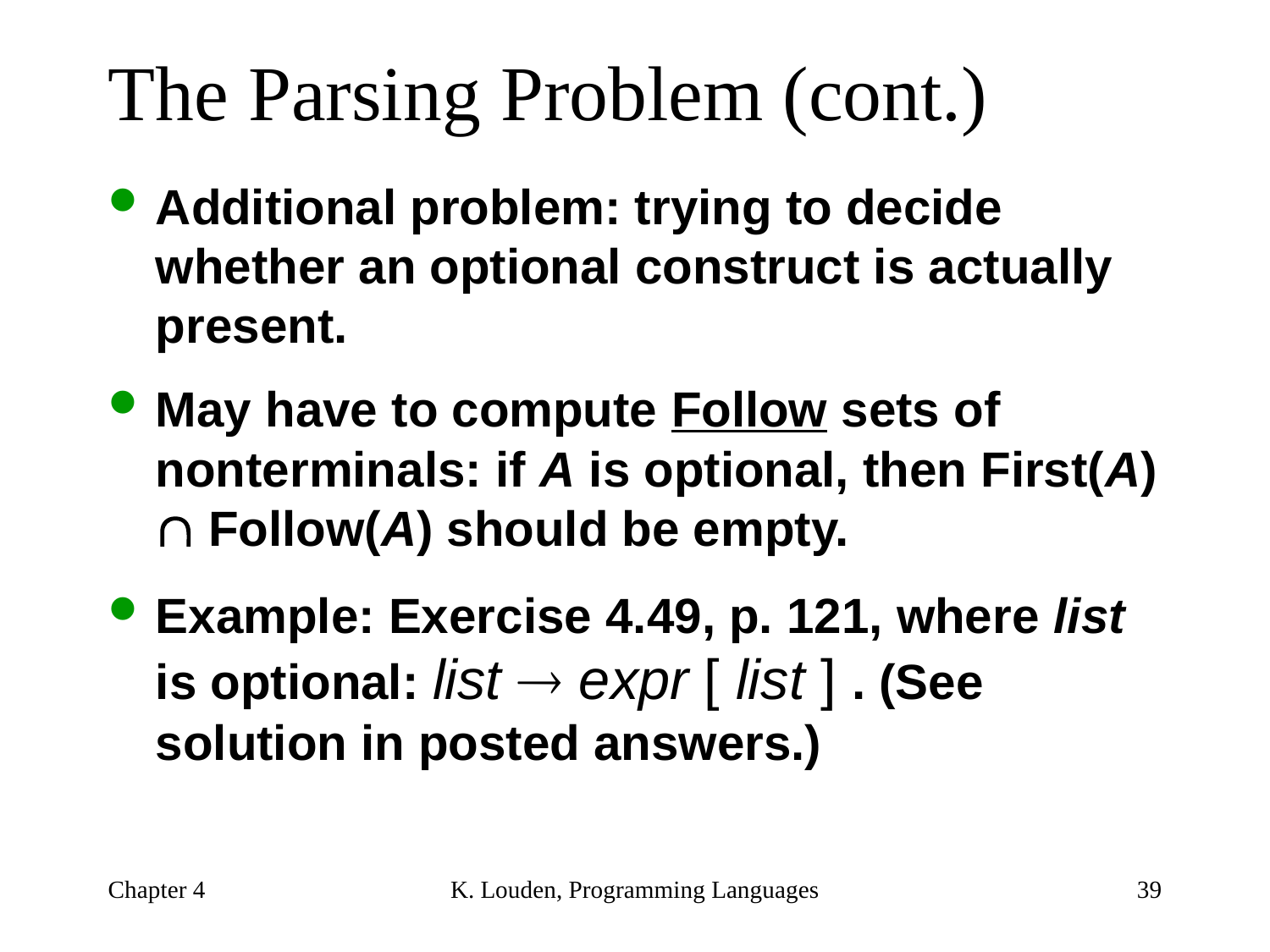

# The Parsing Problem (cont.)
Additional problem: trying to decide whether an optional construct is actually present.
May have to compute Follow sets of nonterminals: if A is optional, then First(A) ∩ Follow(A) should be empty.
Example: Exercise 4.49, p. 121, where list is optional: list → expr [ list ] . (See solution in posted answers.)
Chapter 4
K. Louden, Programming Languages
39